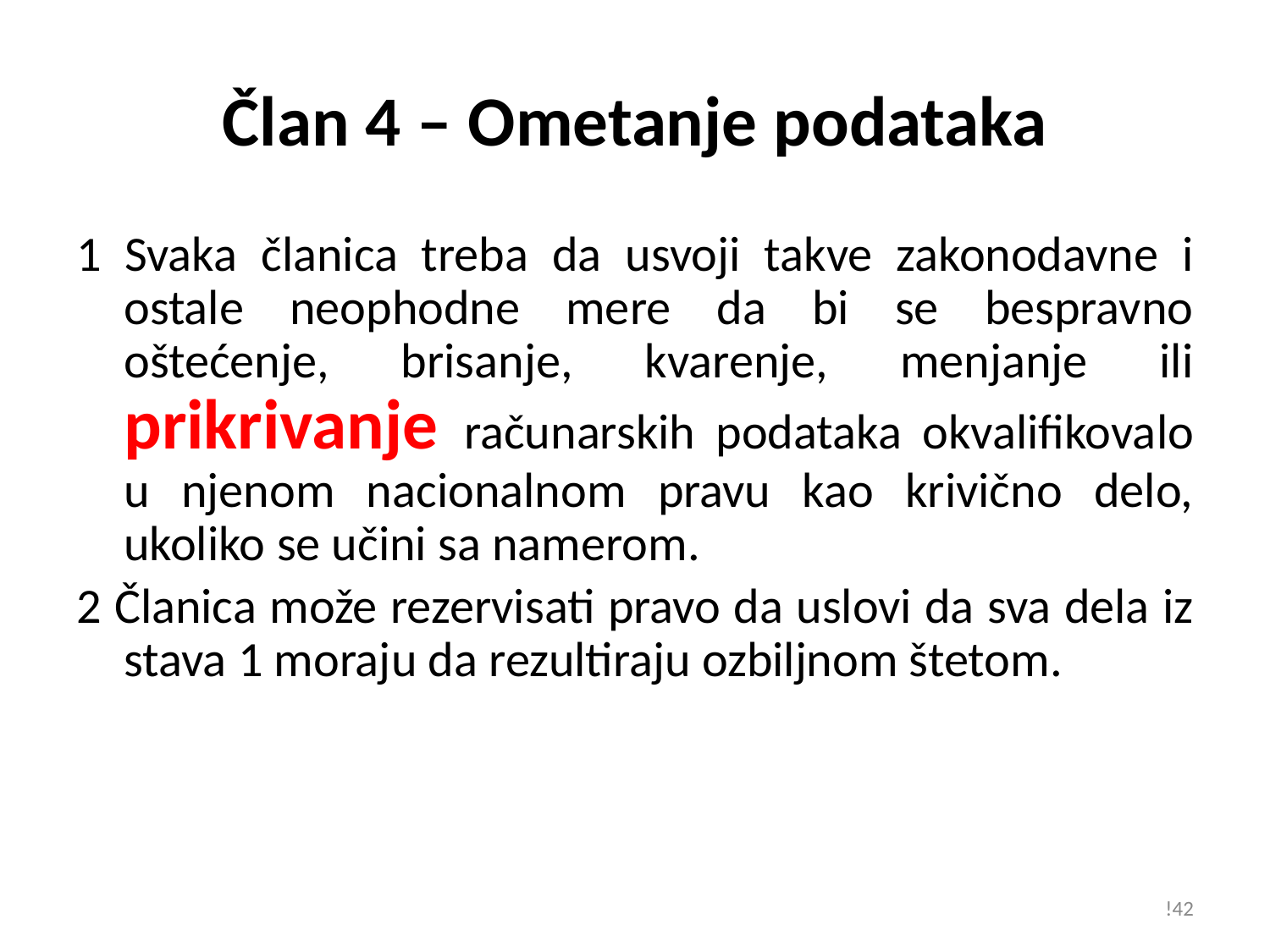

# Član 4 – Ometanje podataka
1 Svaka članica treba da usvoji takve zakonodavne i ostale neophodne mere da bi se bespravno oštećenje, brisanje, kvarenje, menjanje ili prikrivanje računarskih podataka okvalifikovalo u njenom nacionalnom pravu kao krivično delo, ukoliko se učini sa namerom.
2 Članica može rezervisati pravo da uslovi da sva dela iz stava 1 moraju da rezultiraju ozbiljnom štetom.

!42